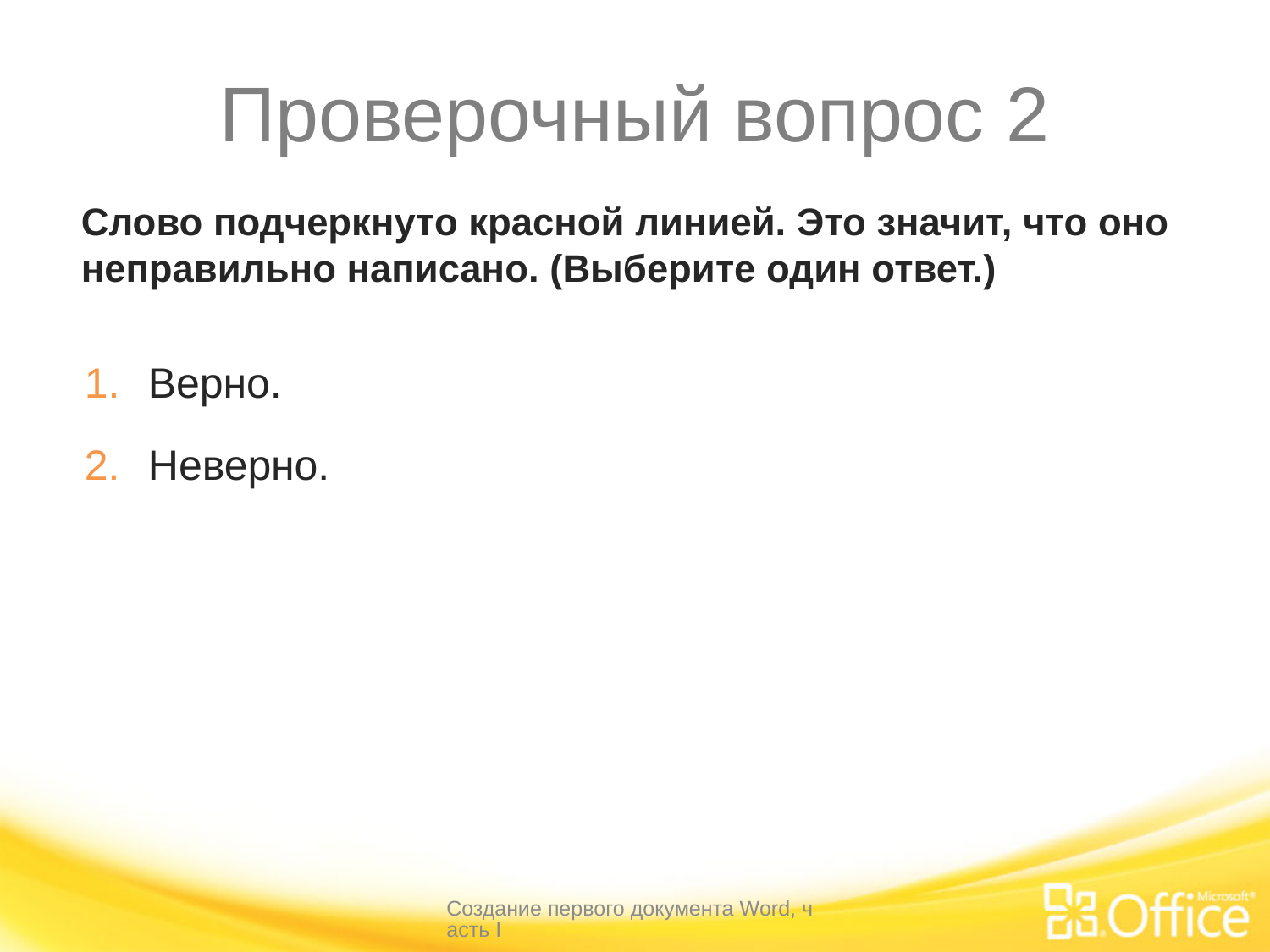

# Проверочный вопрос 2
Слово подчеркнуто красной линией. Это значит, что оно неправильно написано. (Выберите один ответ.)
Верно.
Неверно.
Создание первого документа Word, часть I